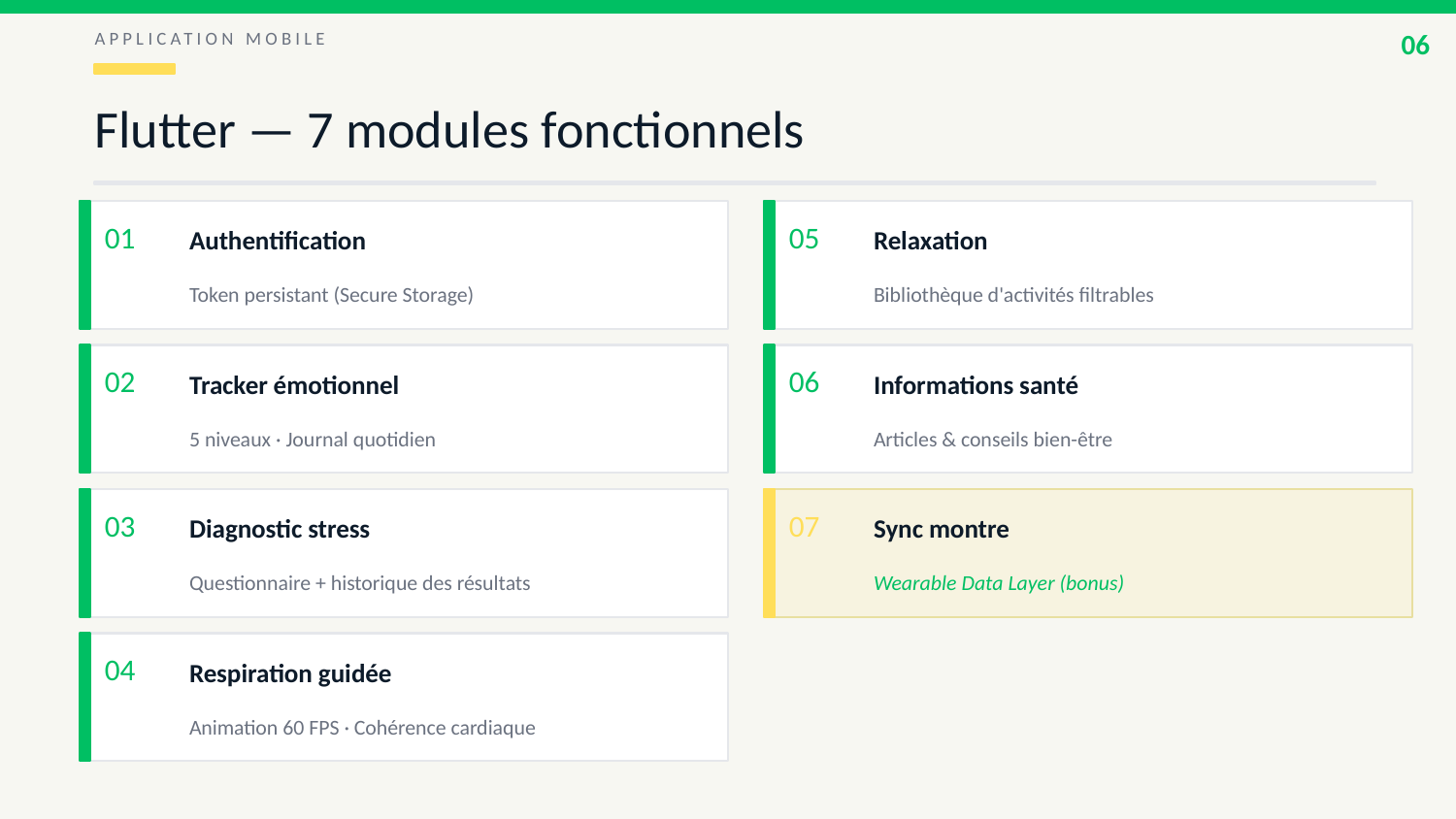

06
APPLICATION MOBILE

Flutter — 7 modules fonctionnels

01
05
Authentification
Relaxation
Token persistant (Secure Storage)
Bibliothèque d'activités filtrables

02
06
Tracker émotionnel
Informations santé
5 niveaux · Journal quotidien
Articles & conseils bien-être

03
07
Diagnostic stress
Sync montre
Questionnaire + historique des résultats
Wearable Data Layer (bonus)

04
Respiration guidée
Animation 60 FPS · Cohérence cardiaque